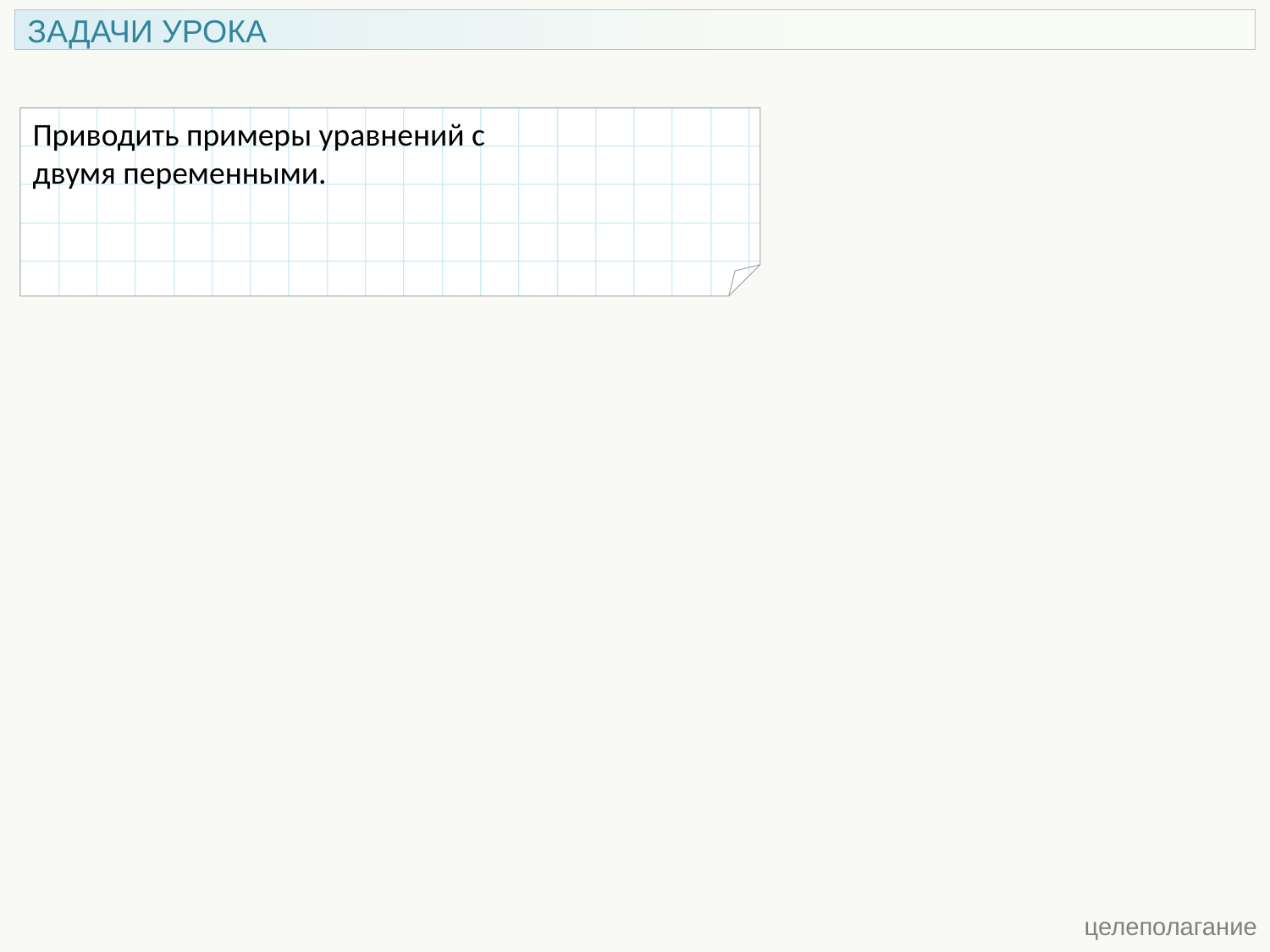

ЗАДАЧИ УРОКА

Приводить примеры уравнений с
двумя переменными.
  целеполагание